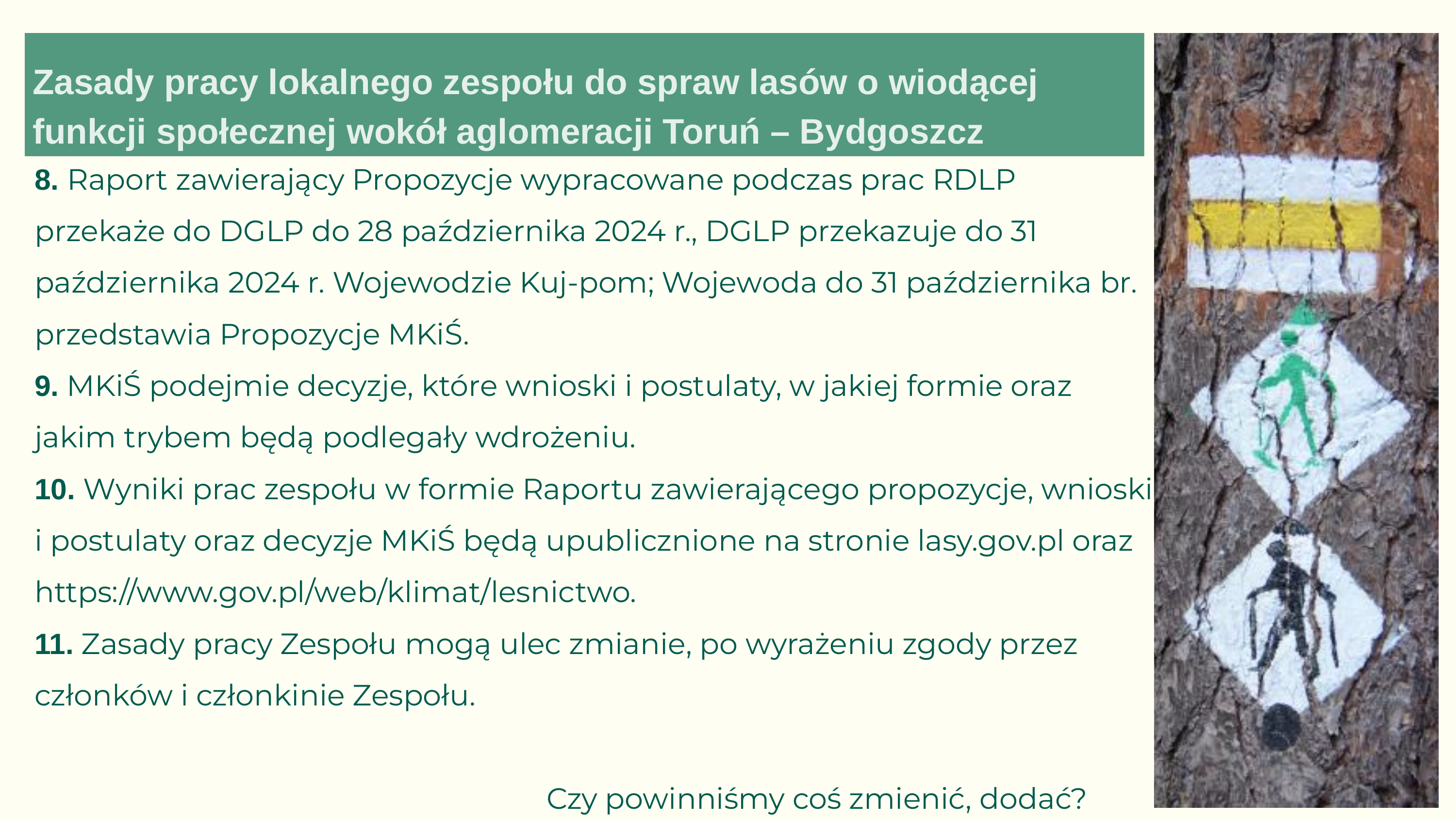

Zasady pracy lokalnego zespołu do spraw lasów o wiodącej funkcji społecznej wokół aglomeracji Toruń – Bydgoszcz

8. Raport zawierający Propozycje wypracowane podczas prac RDLP przekaże do DGLP do 28 października 2024 r., DGLP przekazuje do 31 października 2024 r. Wojewodzie Kuj-pom; Wojewoda do 31 października br. przedstawia Propozycje MKiŚ.
9. MKiŚ podejmie decyzje, które wnioski i postulaty, w jakiej formie oraz jakim trybem będą podlegały wdrożeniu.
10. Wyniki prac zespołu w formie Raportu zawierającego propozycje, wnioski i postulaty oraz decyzje MKiŚ będą upublicznione na stronie lasy.gov.pl oraz https://www.gov.pl/web/klimat/lesnictwo.
11. Zasady pracy Zespołu mogą ulec zmianie, po wyrażeniu zgody przez członków i członkinie Zespołu.

                                                                   Czy powinniśmy coś zmienić, dodać?